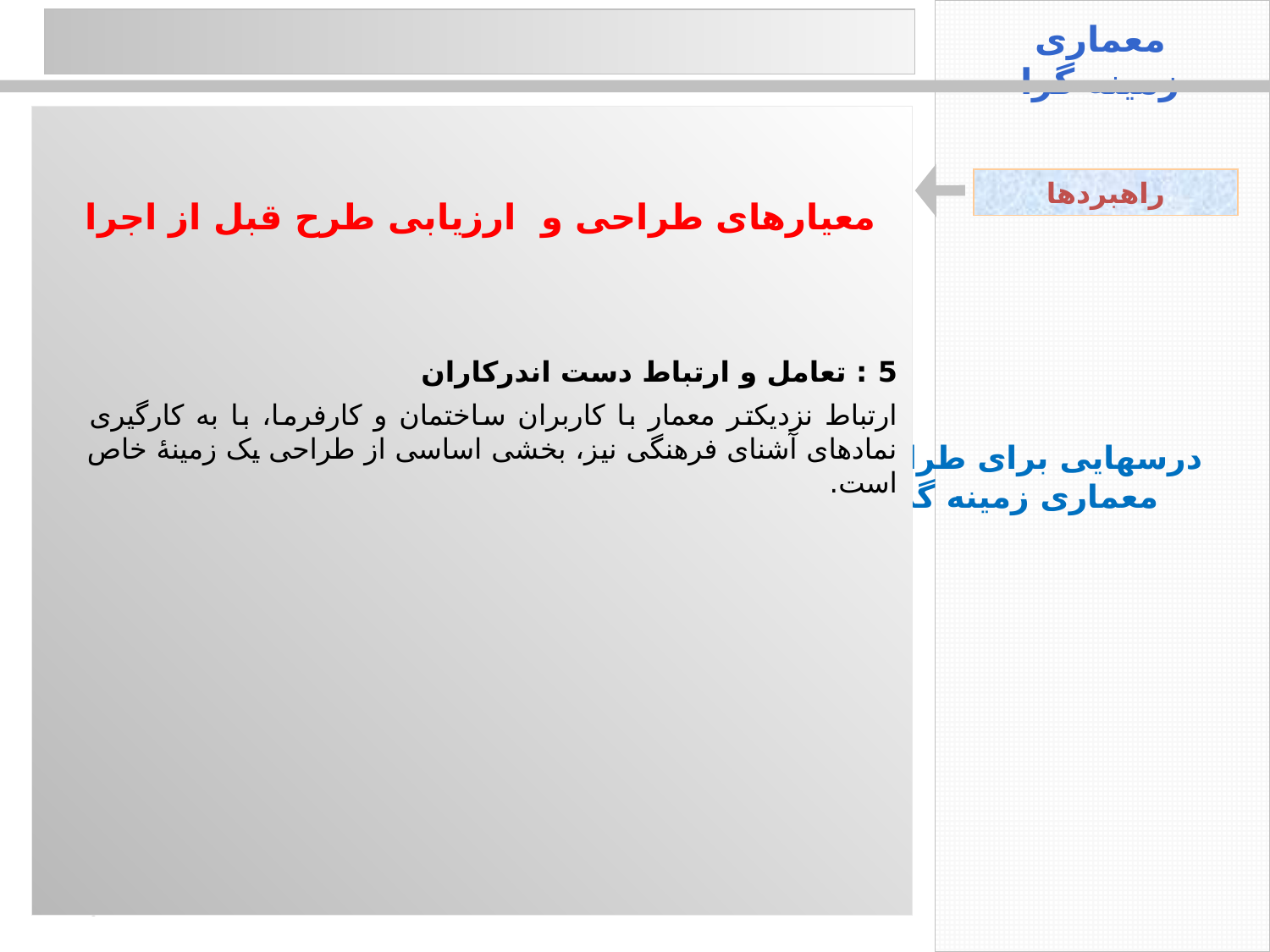

درسهایی برای طراحی
         معماری زمینه گرا

معماری زمینه گرا

راهبردها
معیارهای طراحی و  ارزیابی طرح قبل از اجرا

5 : تعامل و ارتباط دست اندرکاران
ارتباط نزدیکتر معمار با کاربران ساختمان و کارفرما، با به کارگیری نمادهای آشنای فرهنگی نیز، بخشی اساسی از طراحی یک زمینۀ خاص است.

28